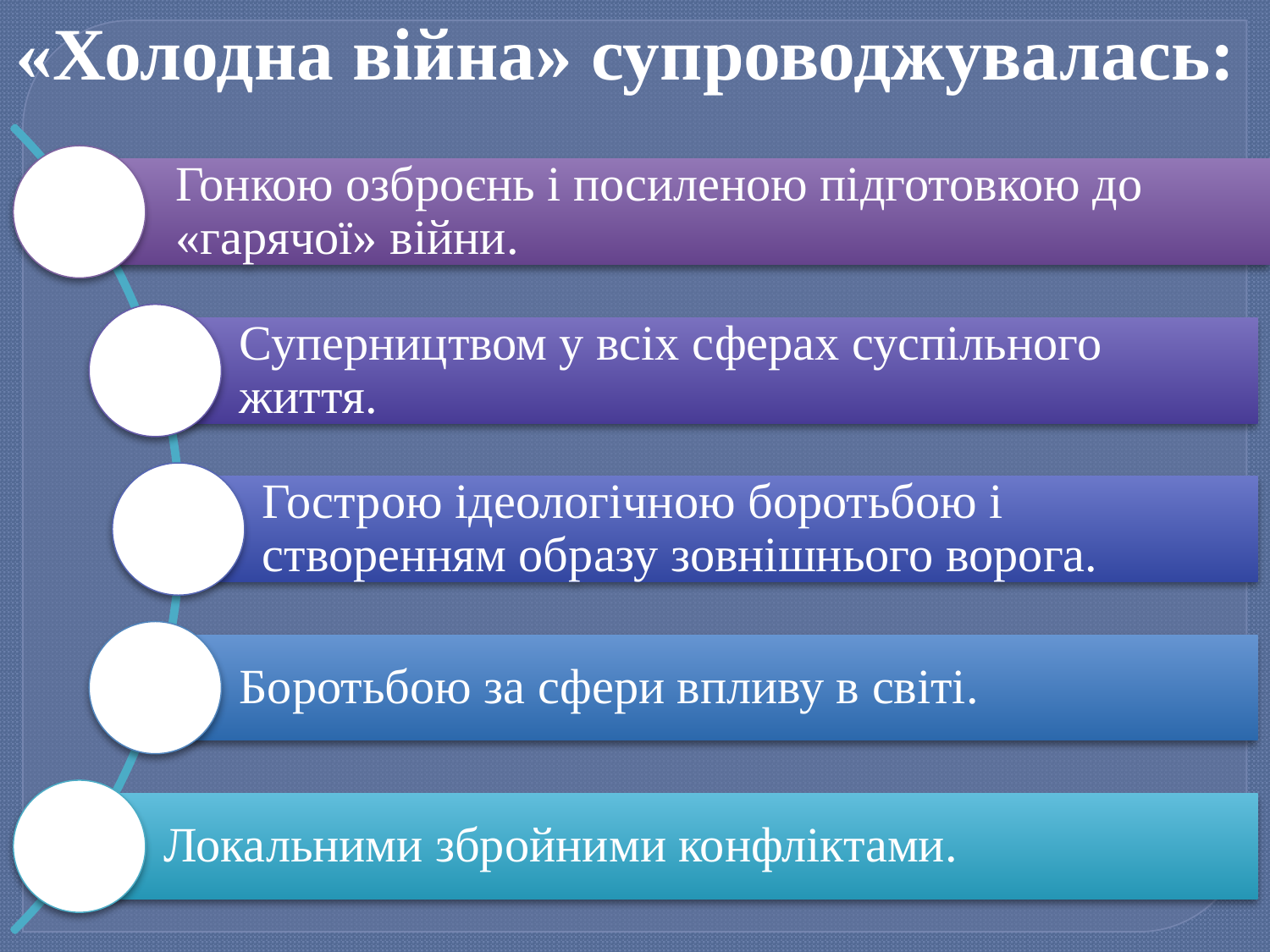

«Холодна війна» супроводжувалась:
Гонкою озброєнь і посиленою підготовкою до «гарячої» війни.
Суперництвом у всіх сферах суспільного життя.
Гострою ідеологічною боротьбою і створенням образу зовнішнього ворога.
Боротьбою за сфери впливу в світі.
Локальними збройними конфліктами.